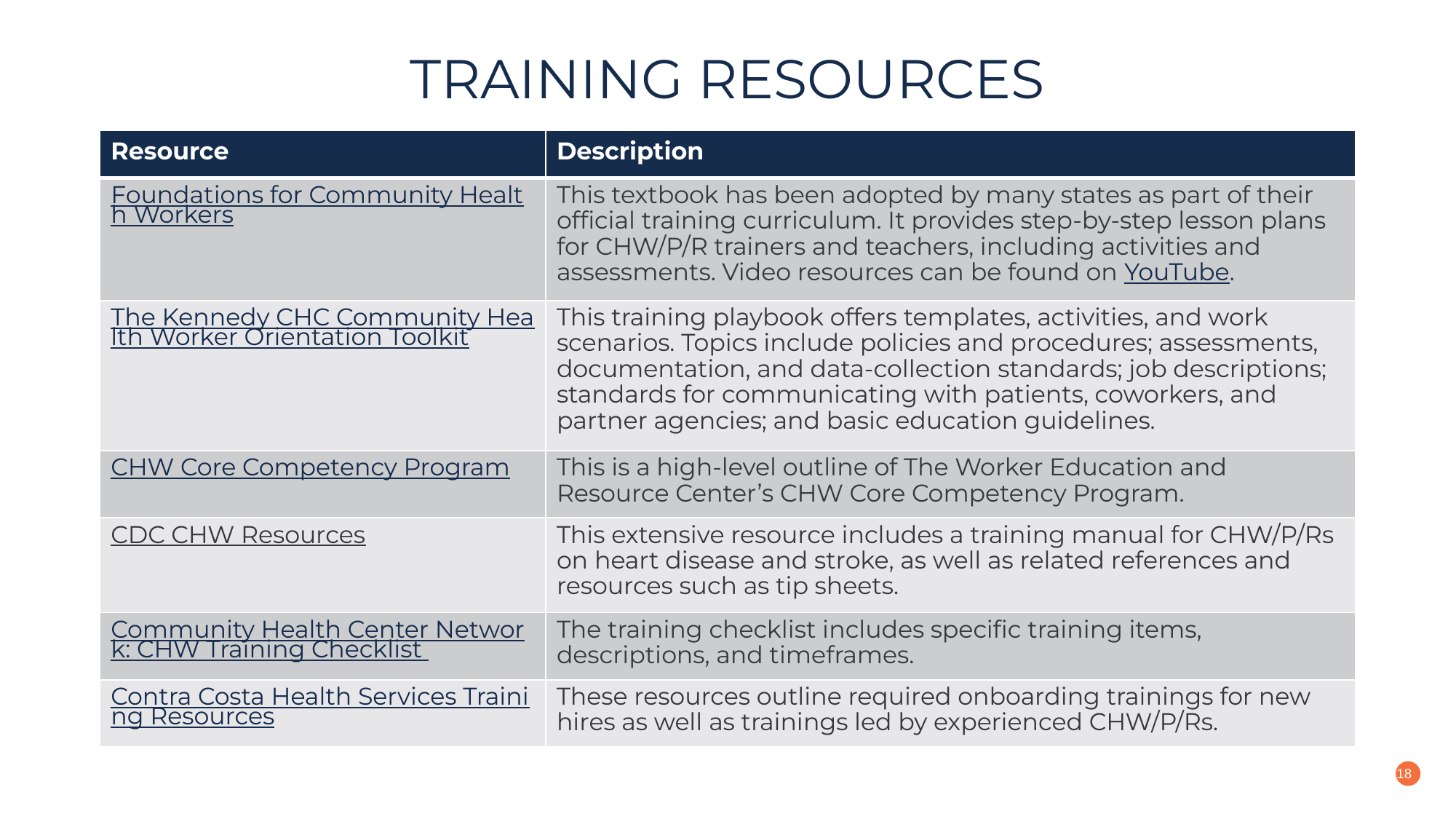

# Training resources
| Resource | Description |
| --- | --- |
| Foundations for Community Health Workers | This textbook has been adopted by many states as part of their official training curriculum. It provides step-by-step lesson plans for CHW/P/R trainers and teachers, including activities and assessments. Video resources can be found on YouTube. |
| The Kennedy CHC Community Health Worker Orientation Toolkit | This training playbook offers templates, activities, and work scenarios. Topics include policies and procedures; assessments, documentation, and data-collection standards; job descriptions; standards for communicating with patients, coworkers, and partner agencies; and basic education guidelines. |
| CHW Core Competency Program | This is a high-level outline of The Worker Education and Resource Center’s CHW Core Competency Program. |
| CDC CHW Resources | This extensive resource includes a training manual for CHW/P/Rs on heart disease and stroke, as well as related references and resources such as tip sheets. |
| Community Health Center Network: CHW Training Checklist | The training checklist includes specific training items, descriptions, and timeframes. |
| Contra Costa Health Services Training Resources | These resources outline required onboarding trainings for new hires as well as trainings led by experienced CHW/P/Rs. |